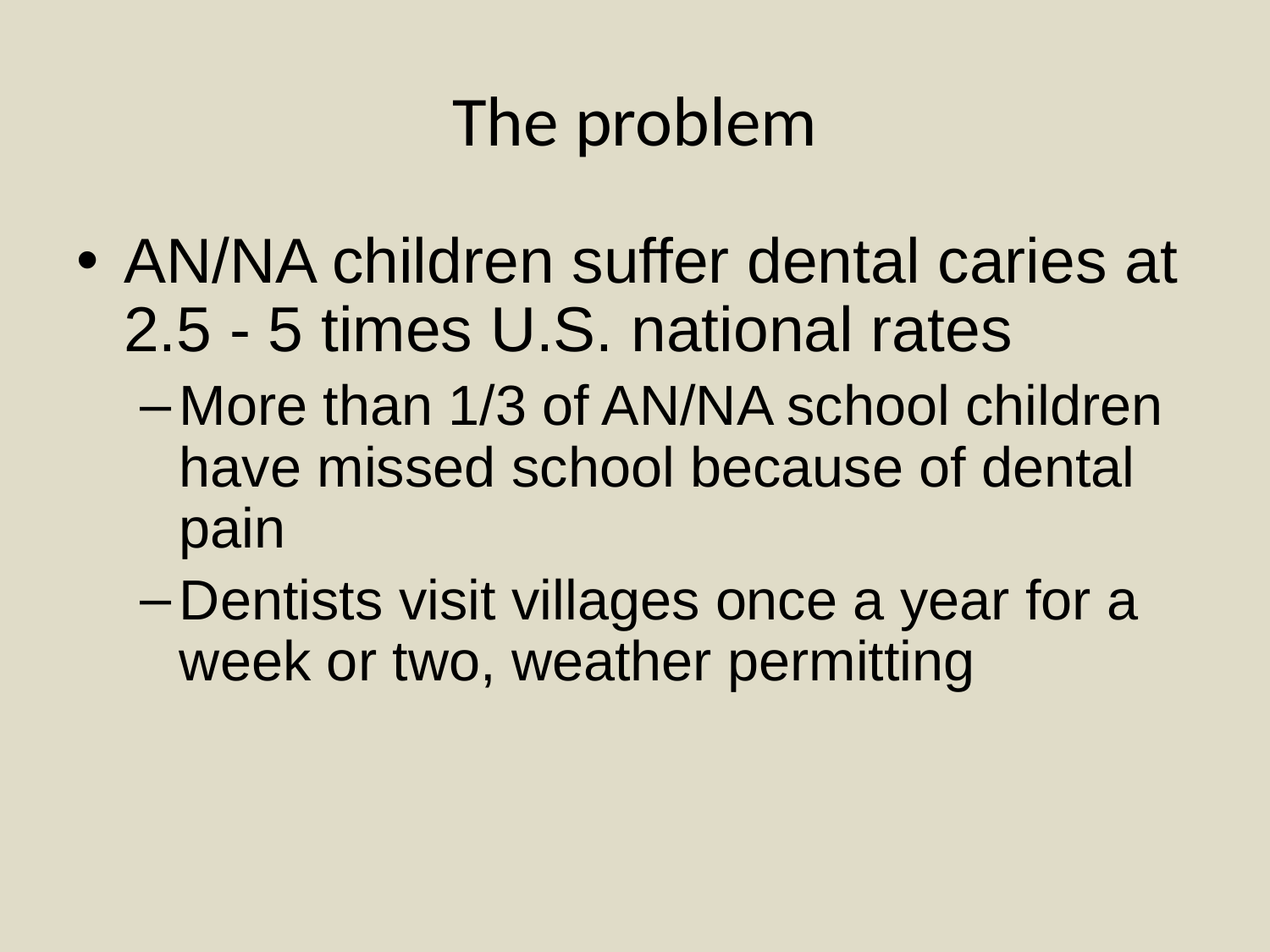

# The problem
AN/NA children suffer dental caries at 2.5 - 5 times U.S. national rates
More than 1/3 of AN/NA school children have missed school because of dental pain
Dentists visit villages once a year for a week or two, weather permitting